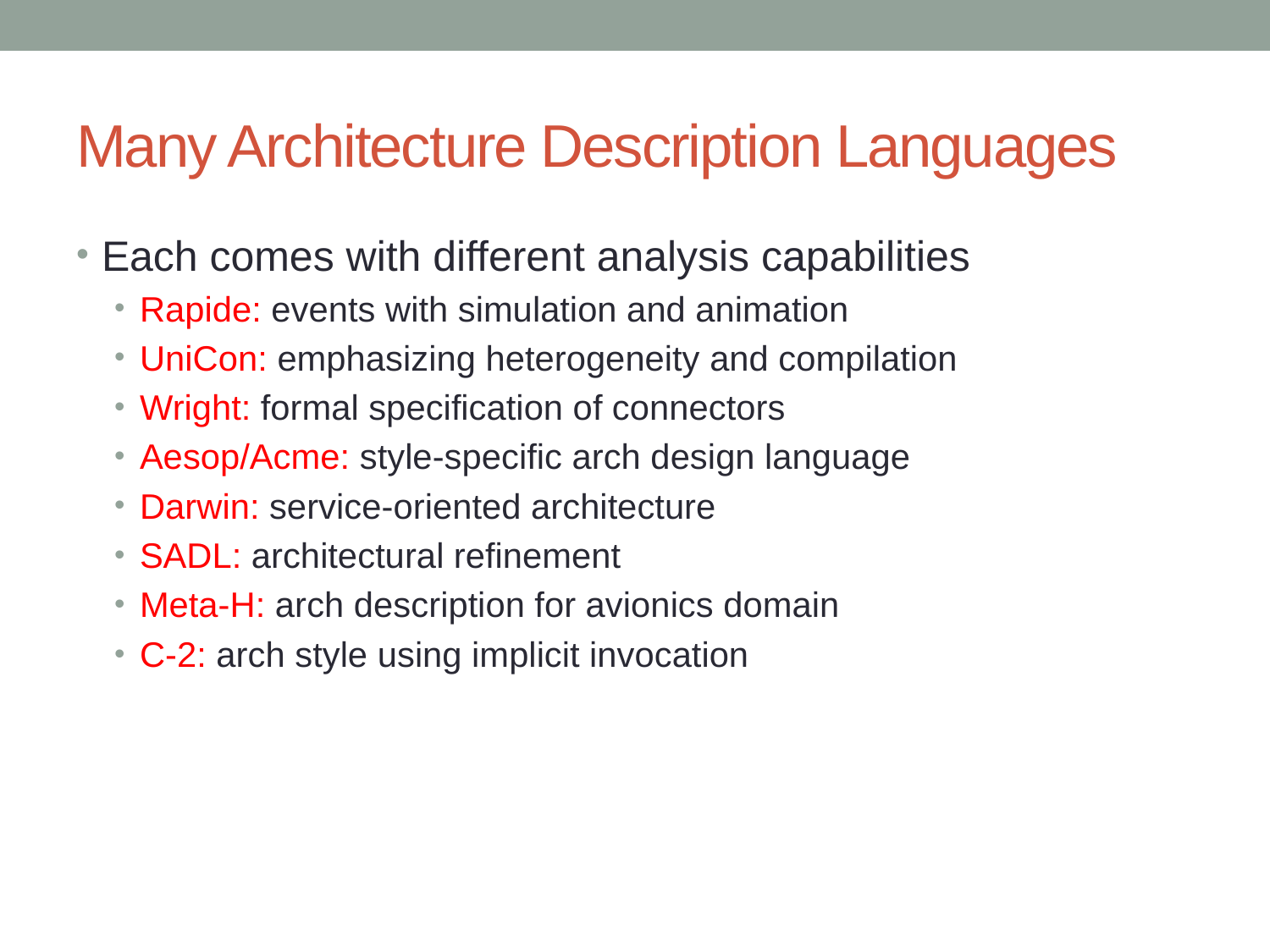

# Many Architecture Description Languages
Each comes with different analysis capabilities
Rapide: events with simulation and animation
UniCon: emphasizing heterogeneity and compilation
Wright: formal specification of connectors
Aesop/Acme: style-specific arch design language
Darwin: service-oriented architecture
SADL: architectural refinement
Meta-H: arch description for avionics domain
C-2: arch style using implicit invocation